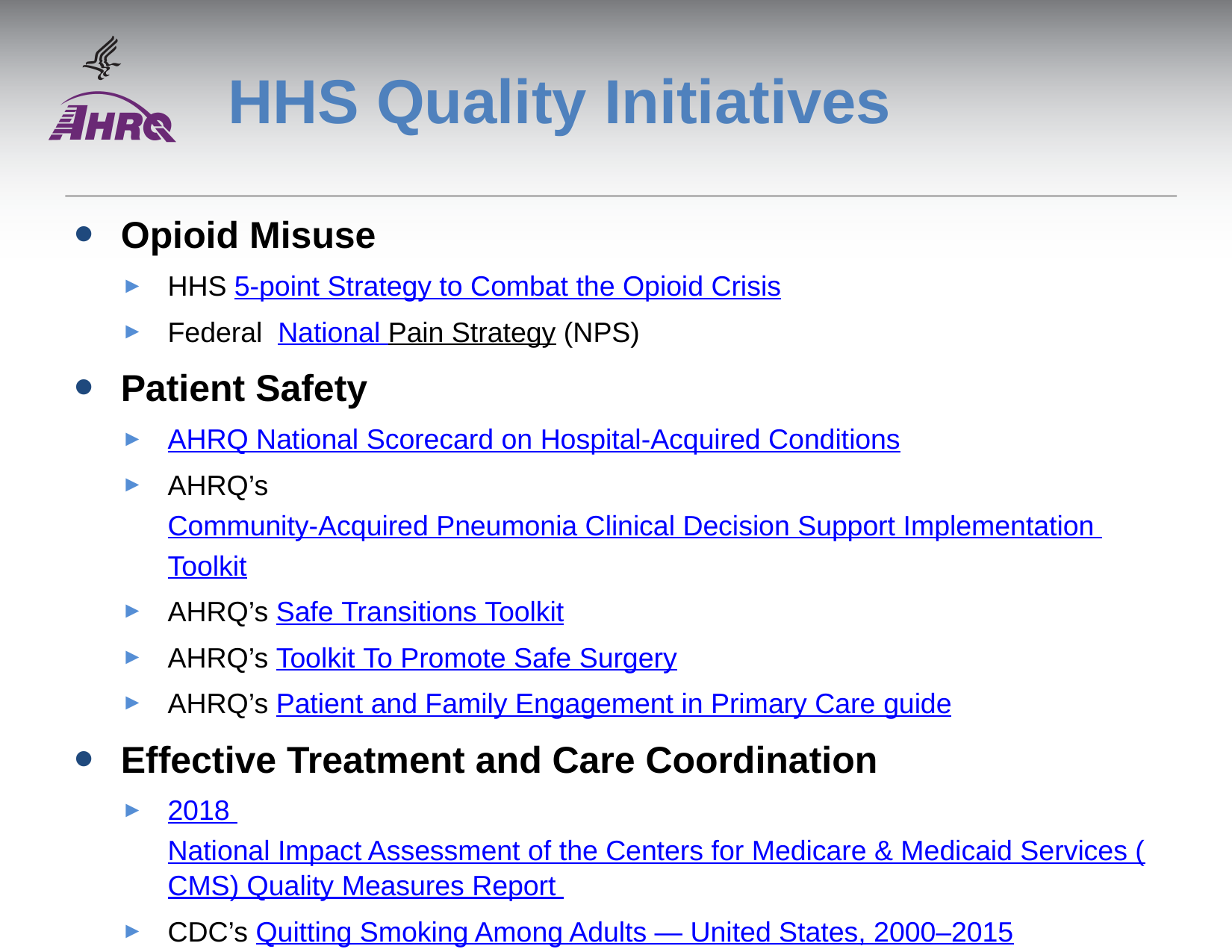

# HHS Quality Initiatives
Opioid Misuse
HHS 5-point Strategy to Combat the Opioid Crisis
Federal  National Pain Strategy (NPS)
Patient Safety
AHRQ National Scorecard on Hospital-Acquired Conditions
AHRQ’s Community-Acquired Pneumonia Clinical Decision Support Implementation Toolkit
AHRQ’s Safe Transitions Toolkit
AHRQ’s Toolkit To Promote Safe Surgery
AHRQ’s Patient and Family Engagement in Primary Care guide
Effective Treatment and Care Coordination
2018 National Impact Assessment of the Centers for Medicare & Medicaid Services (CMS) Quality Measures Report
CDC’s Quitting Smoking Among Adults — United States, 2000–2015